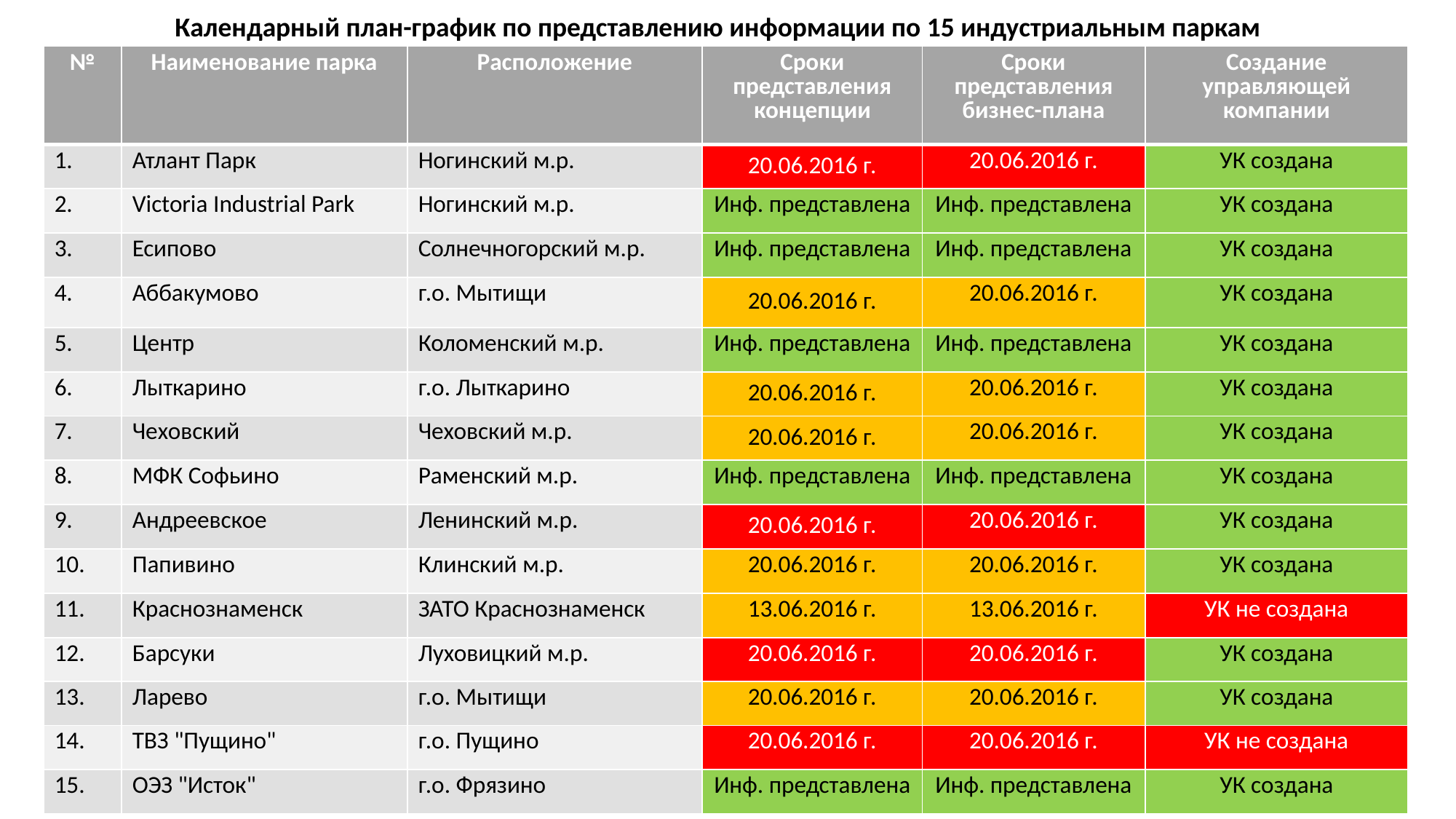

Календарный план-график по представлению информации по 15 индустриальным паркам
| № | Наименование парка | Расположение | Сроки представления концепции | Сроки представления бизнес-плана | Создание управляющей компании |
| --- | --- | --- | --- | --- | --- |
| 1. | Атлант Парк | Ногинский м.р. | 20.06.2016 г. | 20.06.2016 г. | УК создана |
| 2. | Victoria Industrial Park | Ногинский м.р. | Инф. представлена | Инф. представлена | УК создана |
| 3. | Есипово | Солнечногорский м.р. | Инф. представлена | Инф. представлена | УК создана |
| 4. | Аббакумово | г.о. Мытищи | 20.06.2016 г. | 20.06.2016 г. | УК создана |
| 5. | Центр | Коломенский м.р. | Инф. представлена | Инф. представлена | УК создана |
| 6. | Лыткарино | г.о. Лыткарино | 20.06.2016 г. | 20.06.2016 г. | УК создана |
| 7. | Чеховский | Чеховский м.р. | 20.06.2016 г. | 20.06.2016 г. | УК создана |
| 8. | МФК Софьино | Раменский м.р. | Инф. представлена | Инф. представлена | УК создана |
| 9. | Андреевское | Ленинский м.р. | 20.06.2016 г. | 20.06.2016 г. | УК создана |
| 10. | Папивино | Клинский м.р. | 20.06.2016 г. | 20.06.2016 г. | УК создана |
| 11. | Краснознаменск | ЗАТО Краснознаменск | 13.06.2016 г. | 13.06.2016 г. | УК не создана |
| 12. | Барсуки | Луховицкий м.р. | 20.06.2016 г. | 20.06.2016 г. | УК создана |
| 13. | Ларево | г.о. Мытищи | 20.06.2016 г. | 20.06.2016 г. | УК создана |
| 14. | ТВЗ "Пущино" | г.о. Пущино | 20.06.2016 г. | 20.06.2016 г. | УК не создана |
| 15. | ОЭЗ "Исток" | г.о. Фрязино | Инф. представлена | Инф. представлена | УК создана |